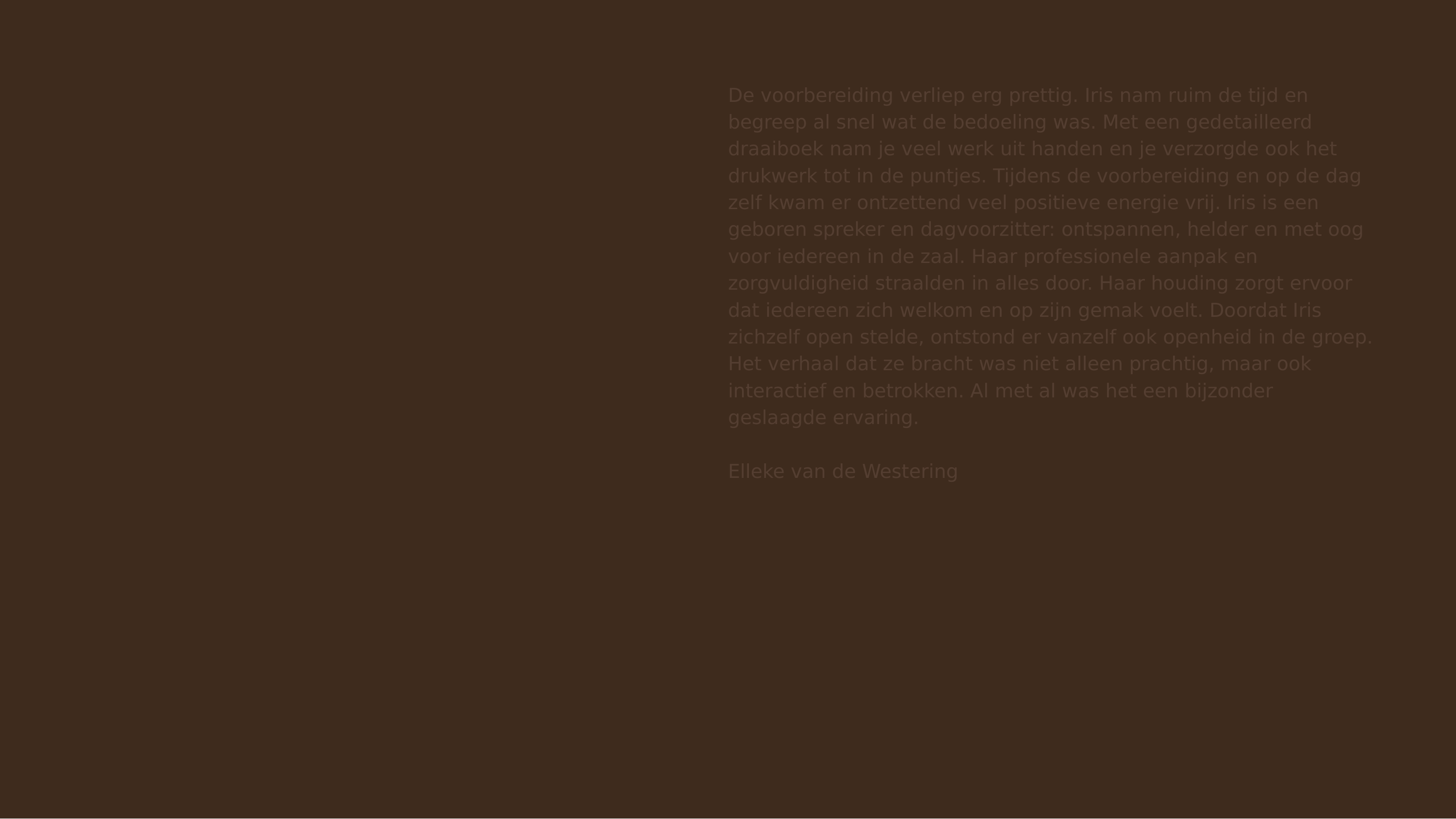

De voorbereiding verliep erg prettig. Iris nam ruim de tijd en begreep al snel wat de bedoeling was. Met een gedetailleerd draaiboek nam je veel werk uit handen en je verzorgde ook het drukwerk tot in de puntjes. Tijdens de voorbereiding en op de dag zelf kwam er ontzettend veel positieve energie vrij. Iris is een geboren spreker en dagvoorzitter: ontspannen, helder en met oog voor iedereen in de zaal. Haar professionele aanpak en zorgvuldigheid straalden in alles door. Haar houding zorgt ervoor dat iedereen zich welkom en op zijn gemak voelt. Doordat Iris zichzelf open stelde, ontstond er vanzelf ook openheid in de groep. Het verhaal dat ze bracht was niet alleen prachtig, maar ook interactief en betrokken. Al met al was het een bijzonder geslaagde ervaring.

Elleke van de Westering